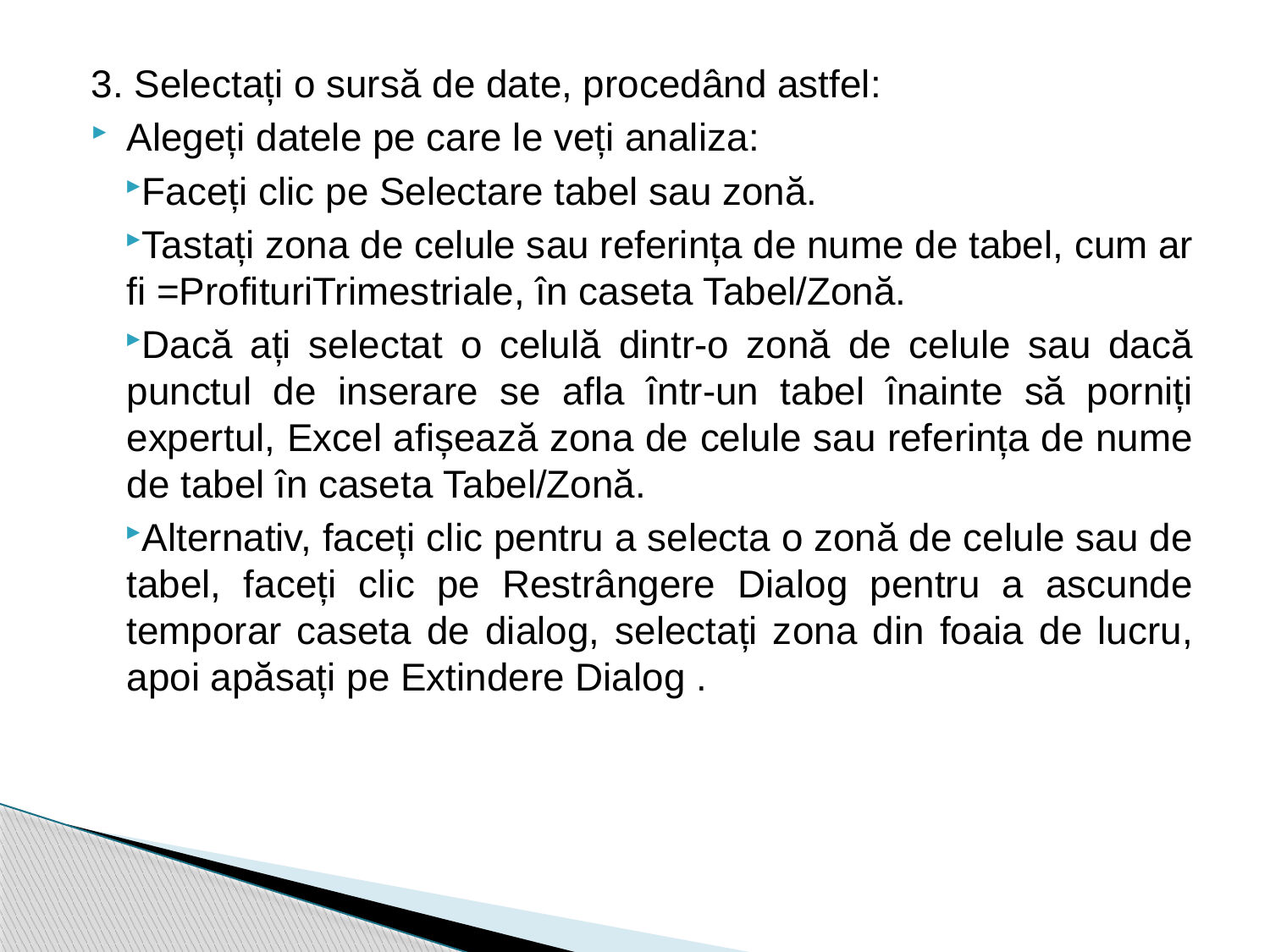

3. Selectați o sursă de date, procedând astfel:
Alegeți datele pe care le veți analiza:
Faceți clic pe Selectare tabel sau zonă.
Tastați zona de celule sau referința de nume de tabel, cum ar fi =ProfituriTrimestriale, în caseta Tabel/Zonă.
Dacă ați selectat o celulă dintr-o zonă de celule sau dacă punctul de inserare se afla într-un tabel înainte să porniți expertul, Excel afișează zona de celule sau referința de nume de tabel în caseta Tabel/Zonă.
Alternativ, faceți clic pentru a selecta o zonă de celule sau de tabel, faceți clic pe Restrângere Dialog pentru a ascunde temporar caseta de dialog, selectați zona din foaia de lucru, apoi apăsați pe Extindere Dialog .